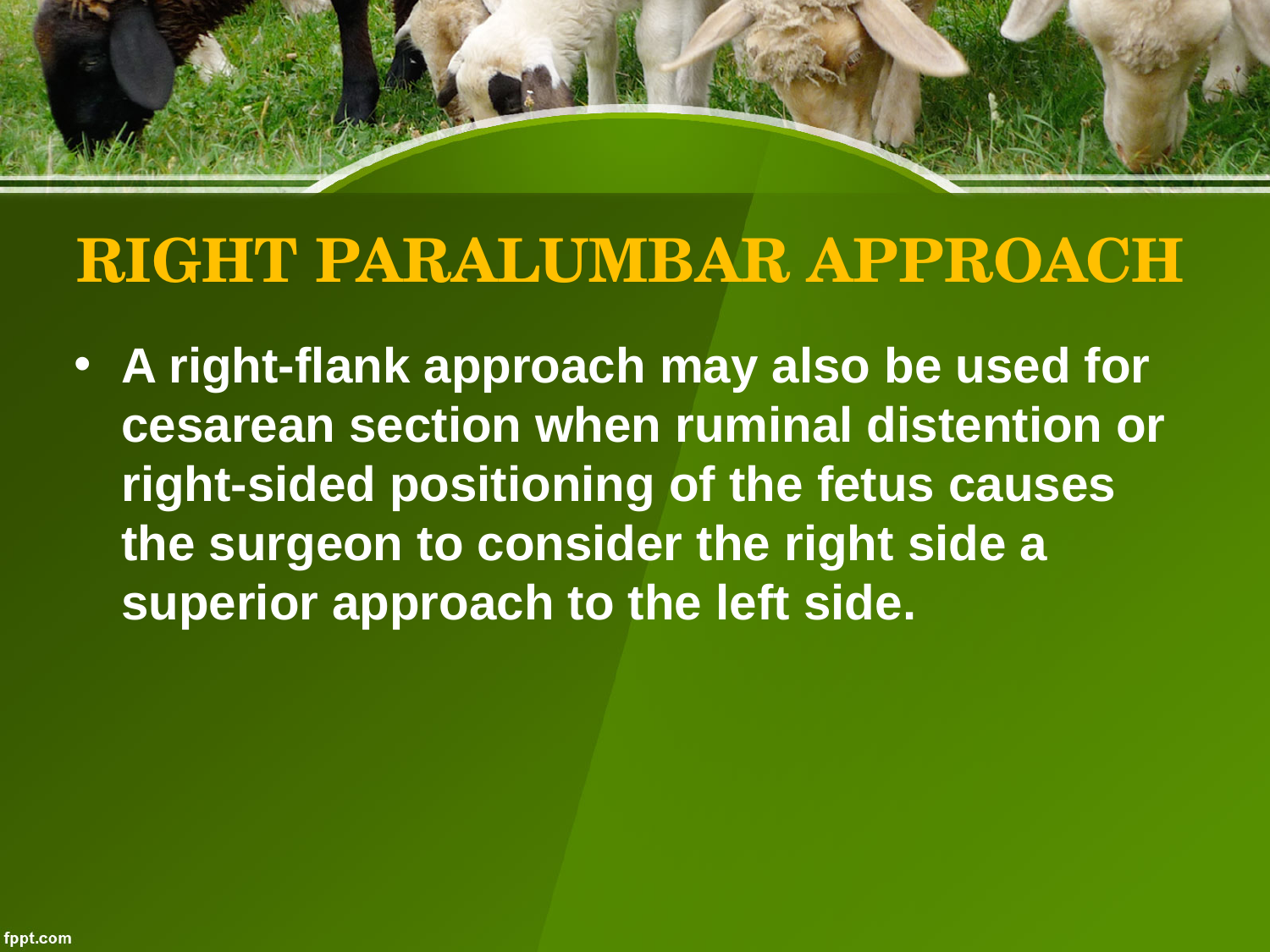

# RIGHT PARALUMBAR APPROACH

A right-flank approach may also be used for cesarean section when ruminal distention or right-sided positioning of the fetus causes the surgeon to consider the right side a superior approach to the left side.